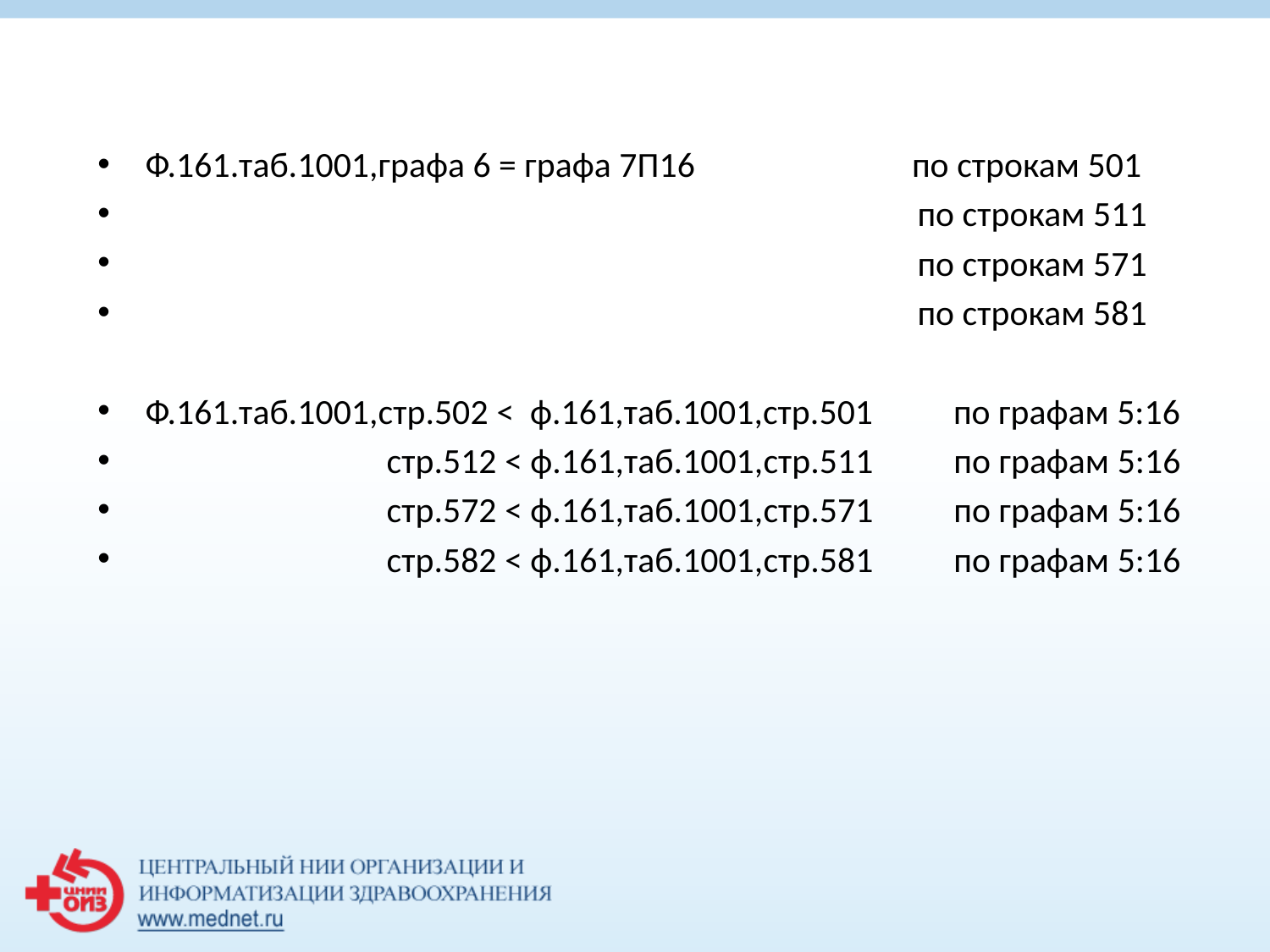

# Ф.161.таб.1001,графа 6 = графа 7П16                           по строкам 501
                                                                                                по строкам 511
                                                                                                по строкам 571
                                                                                                по строкам 581

Ф.161.таб.1001,стр.502 <  ф.161,таб.1001,стр.501          по графам 5:16
                              стр.512 < ф.161,таб.1001,стр.511          по графам 5:16
                              стр.572 < ф.161,таб.1001,стр.571          по графам 5:16
                              стр.582 < ф.161,таб.1001,стр.581          по графам 5:16